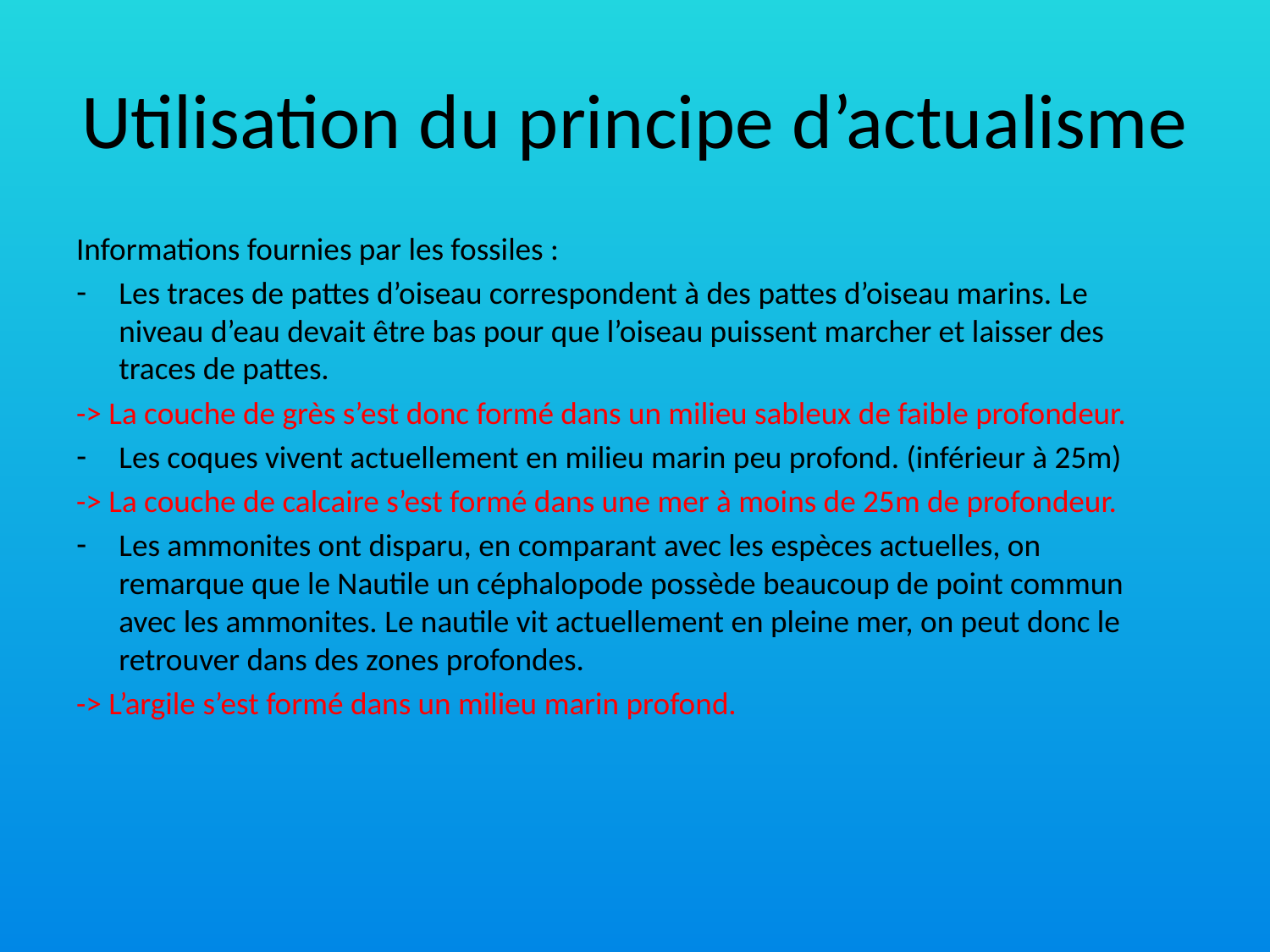

# Utilisation du principe d’actualisme
Informations fournies par les fossiles :
Les traces de pattes d’oiseau correspondent à des pattes d’oiseau marins. Le niveau d’eau devait être bas pour que l’oiseau puissent marcher et laisser des traces de pattes.
-> La couche de grès s’est donc formé dans un milieu sableux de faible profondeur.
Les coques vivent actuellement en milieu marin peu profond. (inférieur à 25m)
-> La couche de calcaire s’est formé dans une mer à moins de 25m de profondeur.
Les ammonites ont disparu, en comparant avec les espèces actuelles, on remarque que le Nautile un céphalopode possède beaucoup de point commun avec les ammonites. Le nautile vit actuellement en pleine mer, on peut donc le retrouver dans des zones profondes.
-> L’argile s’est formé dans un milieu marin profond.